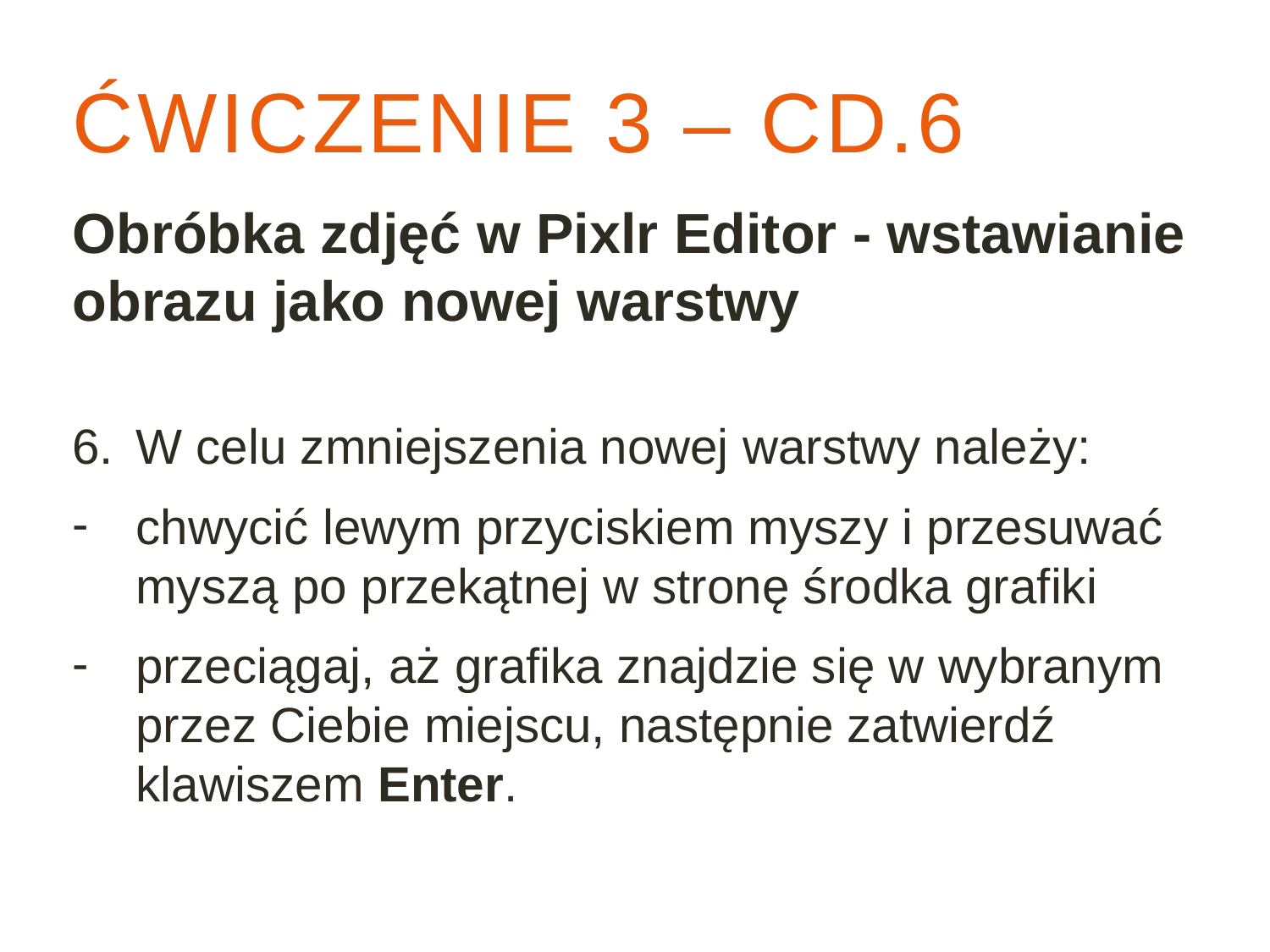

# ĆWICZENIE 3 – CD.6
Obróbka zdjęć w Pixlr Editor - wstawianie obrazu jako nowej warstwy
W celu zmniejszenia nowej warstwy należy:
chwycić lewym przyciskiem myszy i przesuwać myszą po przekątnej w stronę środka grafiki
przeciągaj, aż grafika znajdzie się w wybranym przez Ciebie miejscu, następnie zatwierdź klawiszem Enter.